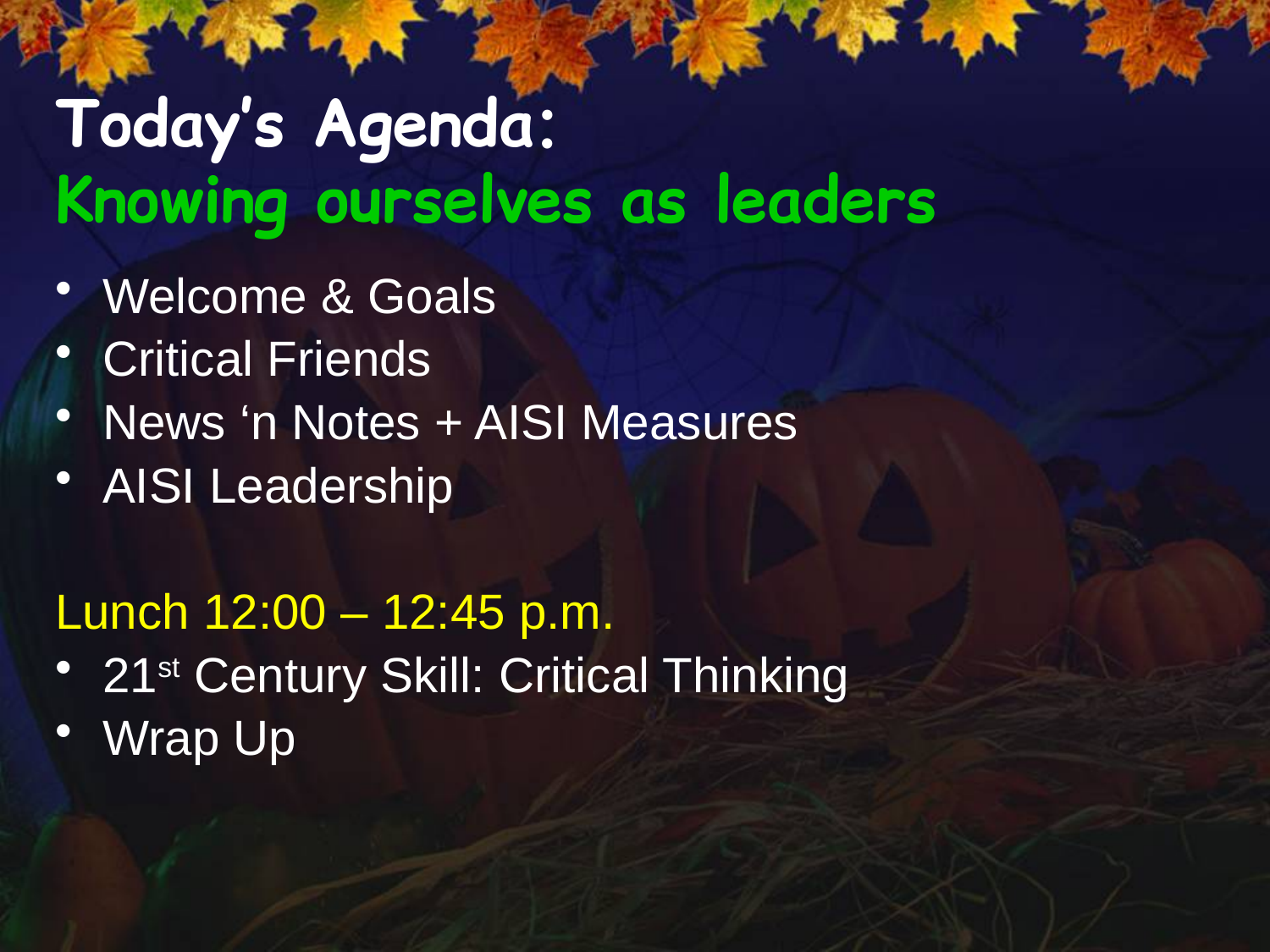

# Today’s Agenda: 				Knowing ourselves as leaders
Welcome & Goals
Critical Friends
News ‘n Notes + AISI Measures
AISI Leadership

Lunch 12:00 – 12:45 p.m.
21st Century Skill: Critical Thinking
Wrap Up